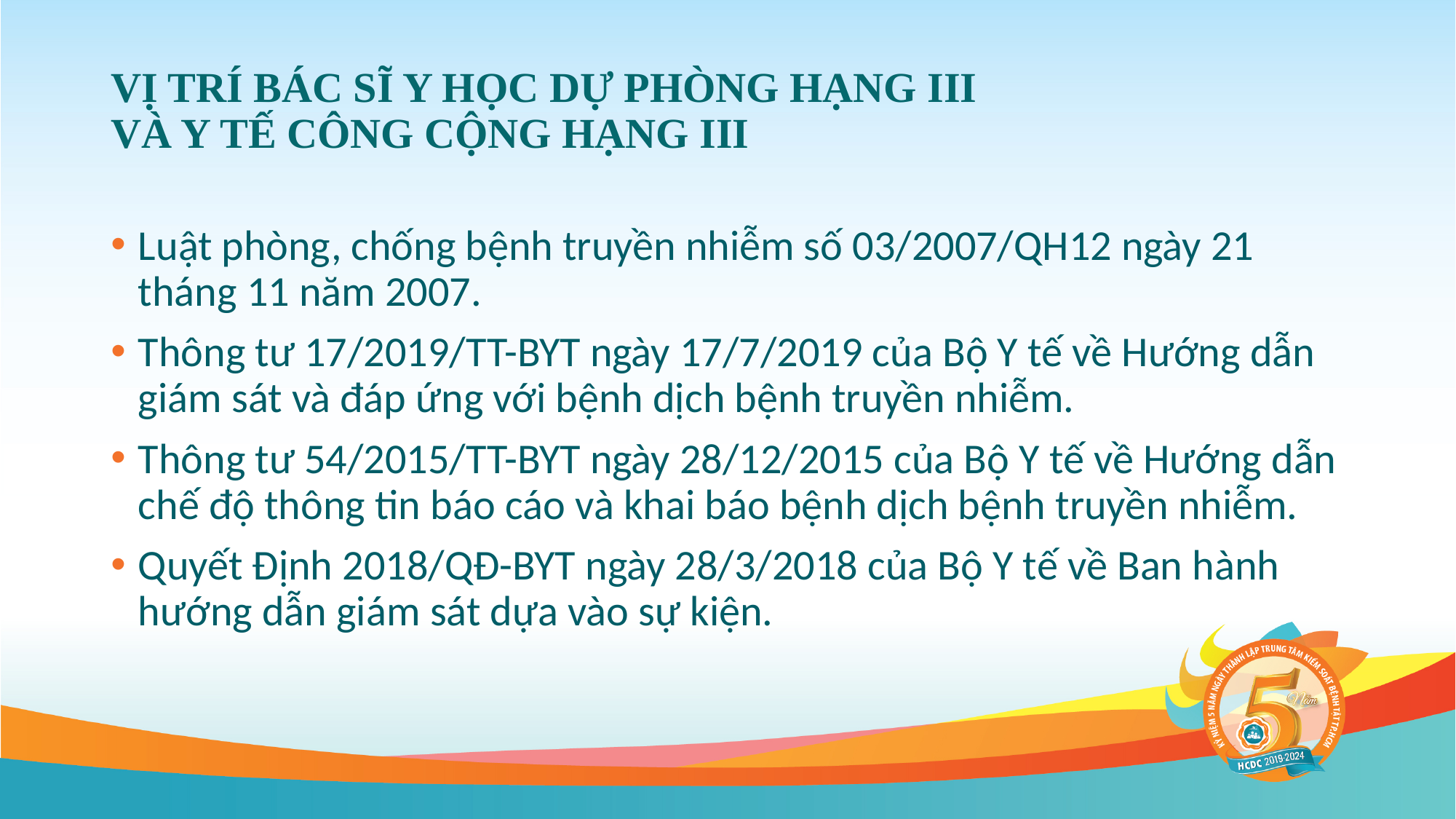

# VỊ TRÍ BÁC SĨ Y HỌC DỰ PHÒNG HẠNG III VÀ Y TẾ CÔNG CỘNG HẠNG III
Luật phòng, chống bệnh truyền nhiễm số 03/2007/QH12 ngày 21 tháng 11 năm 2007.
Thông tư 17/2019/TT-BYT ngày 17/7/2019 của Bộ Y tế về Hướng dẫn giám sát và đáp ứng với bệnh dịch bệnh truyền nhiễm.
Thông tư 54/2015/TT-BYT ngày 28/12/2015 của Bộ Y tế về Hướng dẫn chế độ thông tin báo cáo và khai báo bệnh dịch bệnh truyền nhiễm.
Quyết Định 2018/QĐ-BYT ngày 28/3/2018 của Bộ Y tế về Ban hành hướng dẫn giám sát dựa vào sự kiện.